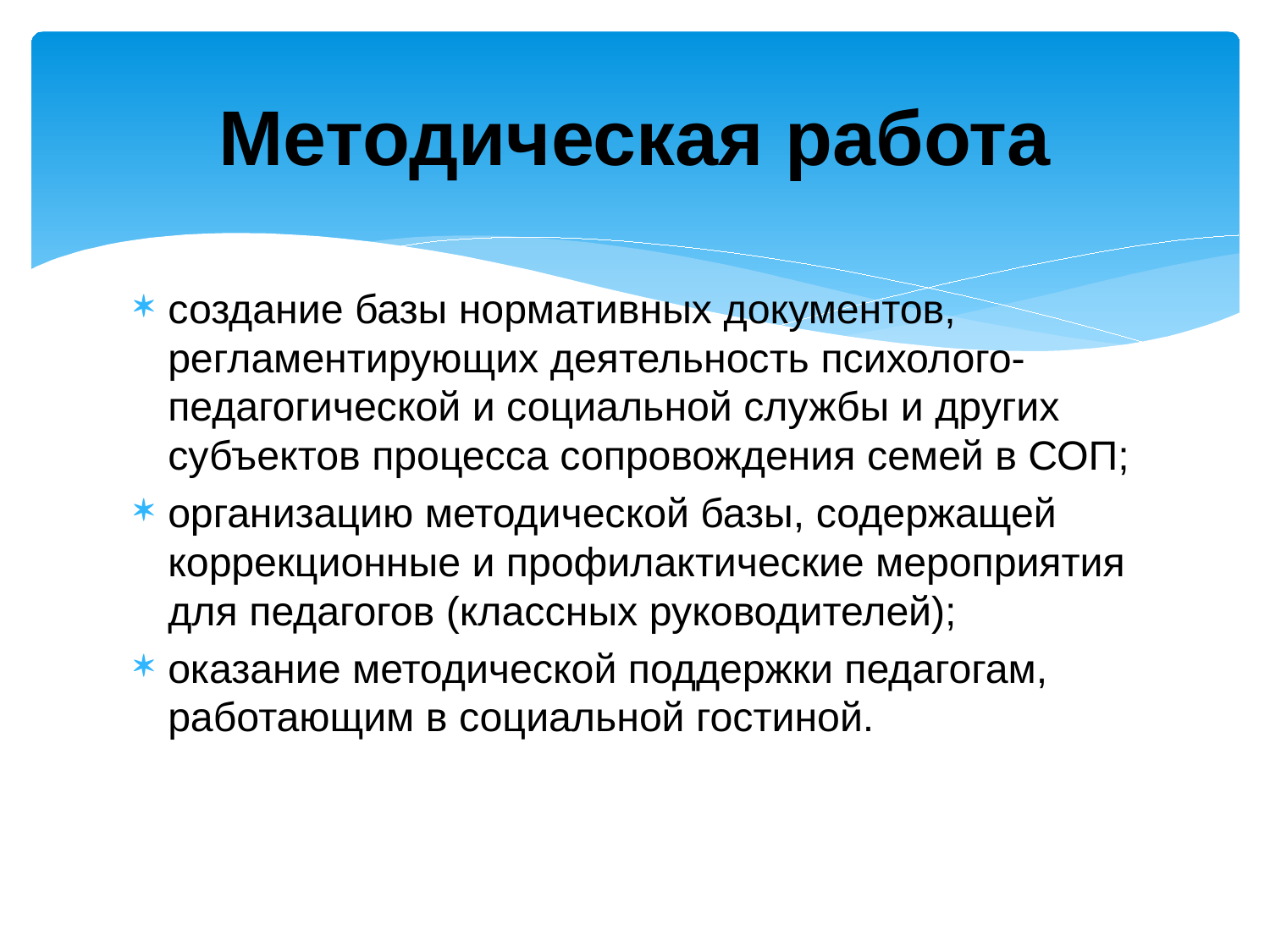

# Методическая работа
создание базы нормативных документов, регламентирующих деятельность психолого-педагогической и социальной службы и других субъектов процесса сопровождения семей в СОП;
организацию методической базы, содержащей коррекционные и профилактические мероприятия для педагогов (классных руководителей);
оказание методической поддержки педагогам, работающим в социальной гостиной.